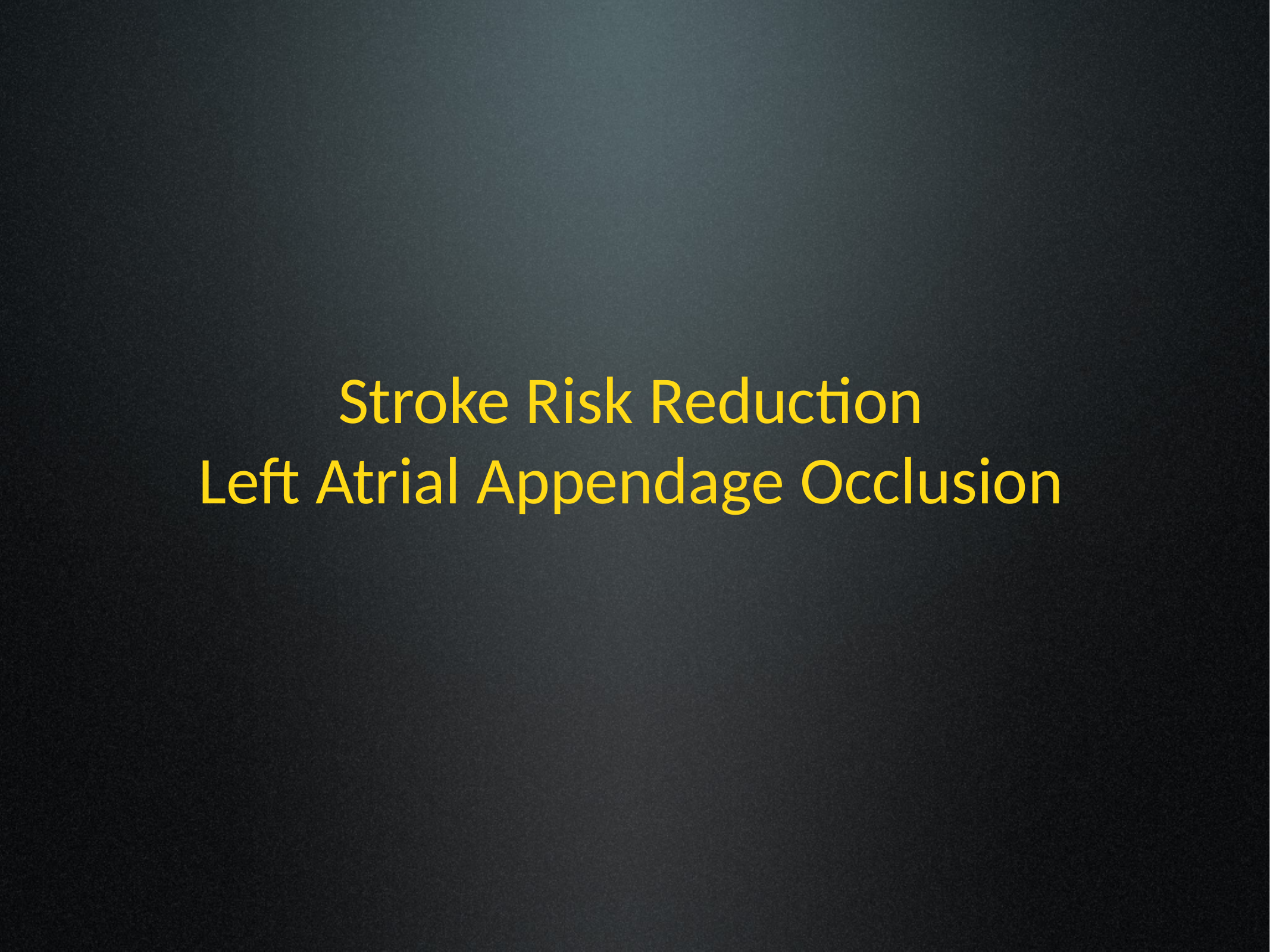

# Stroke Risk Reduction Left Atrial Appendage Occlusion